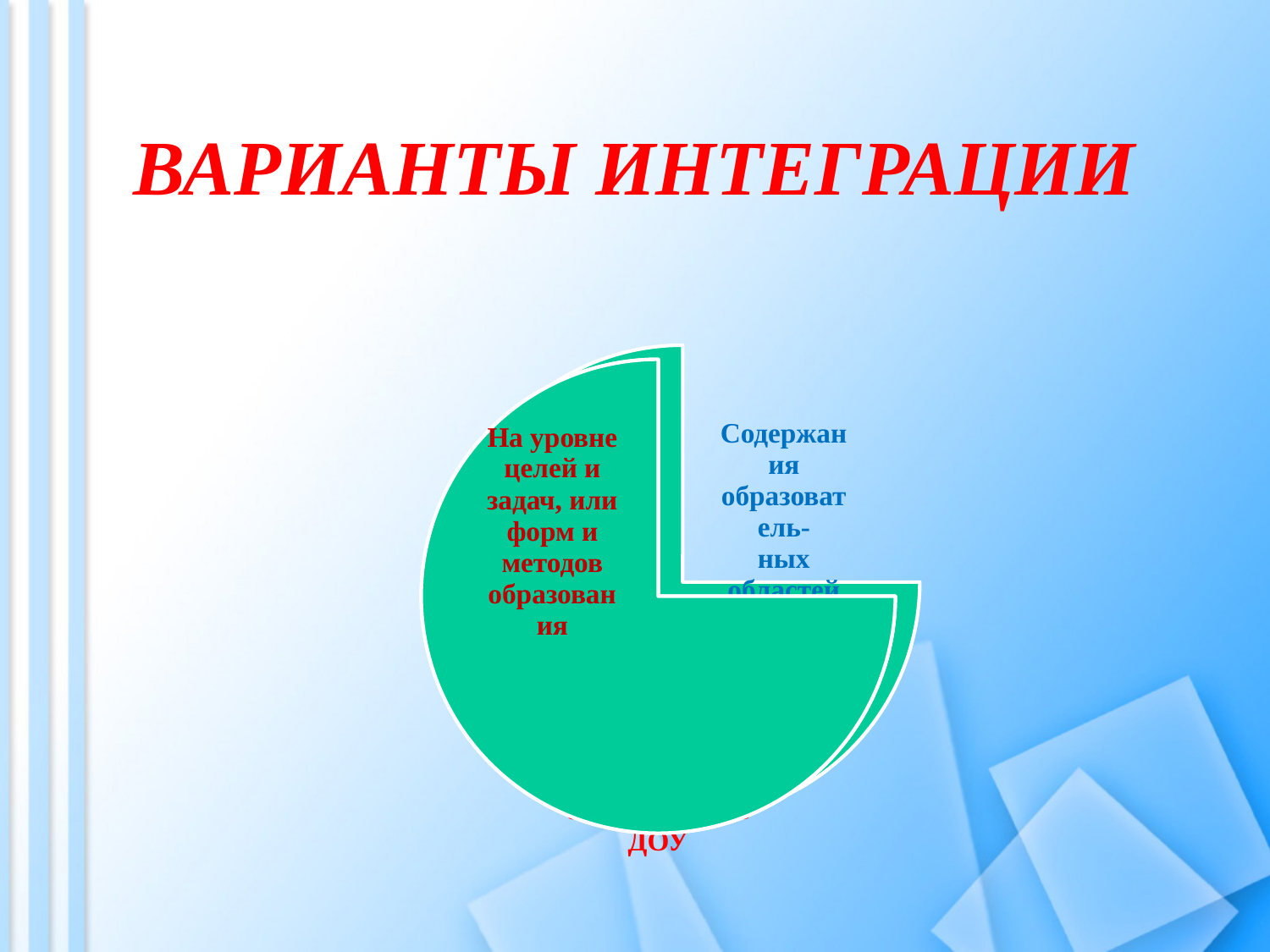

# ВАРИАНТЫ ИНТЕГРАЦИИ
По линии взаимодействия специалистов, участников образовательного процесса в ДОУ